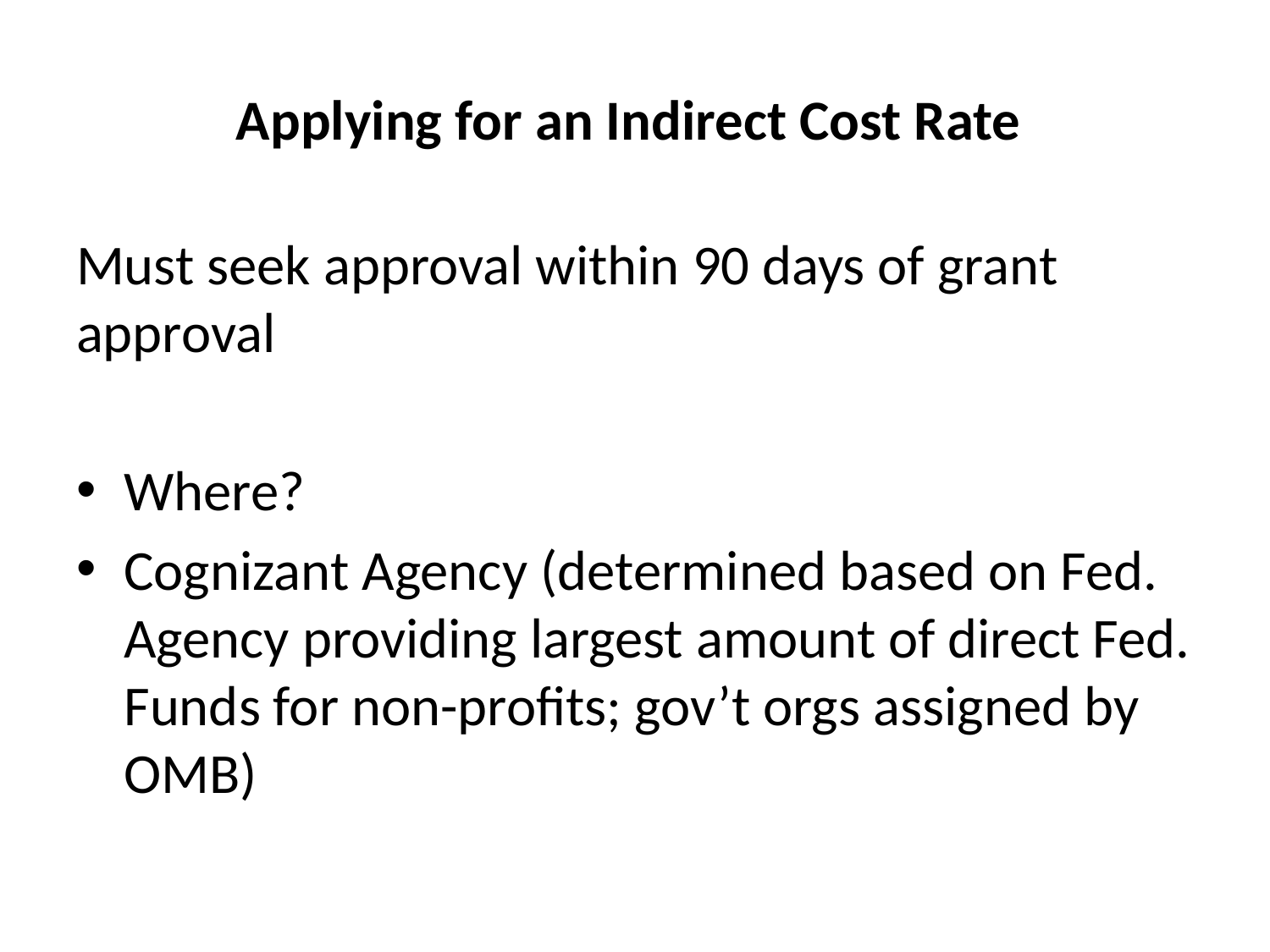

# Applying for an Indirect Cost Rate
Must seek approval within 90 days of grant approval

Where?
Cognizant Agency (determined based on Fed. Agency providing largest amount of direct Fed. Funds for non-profits; gov’t orgs assigned by OMB)